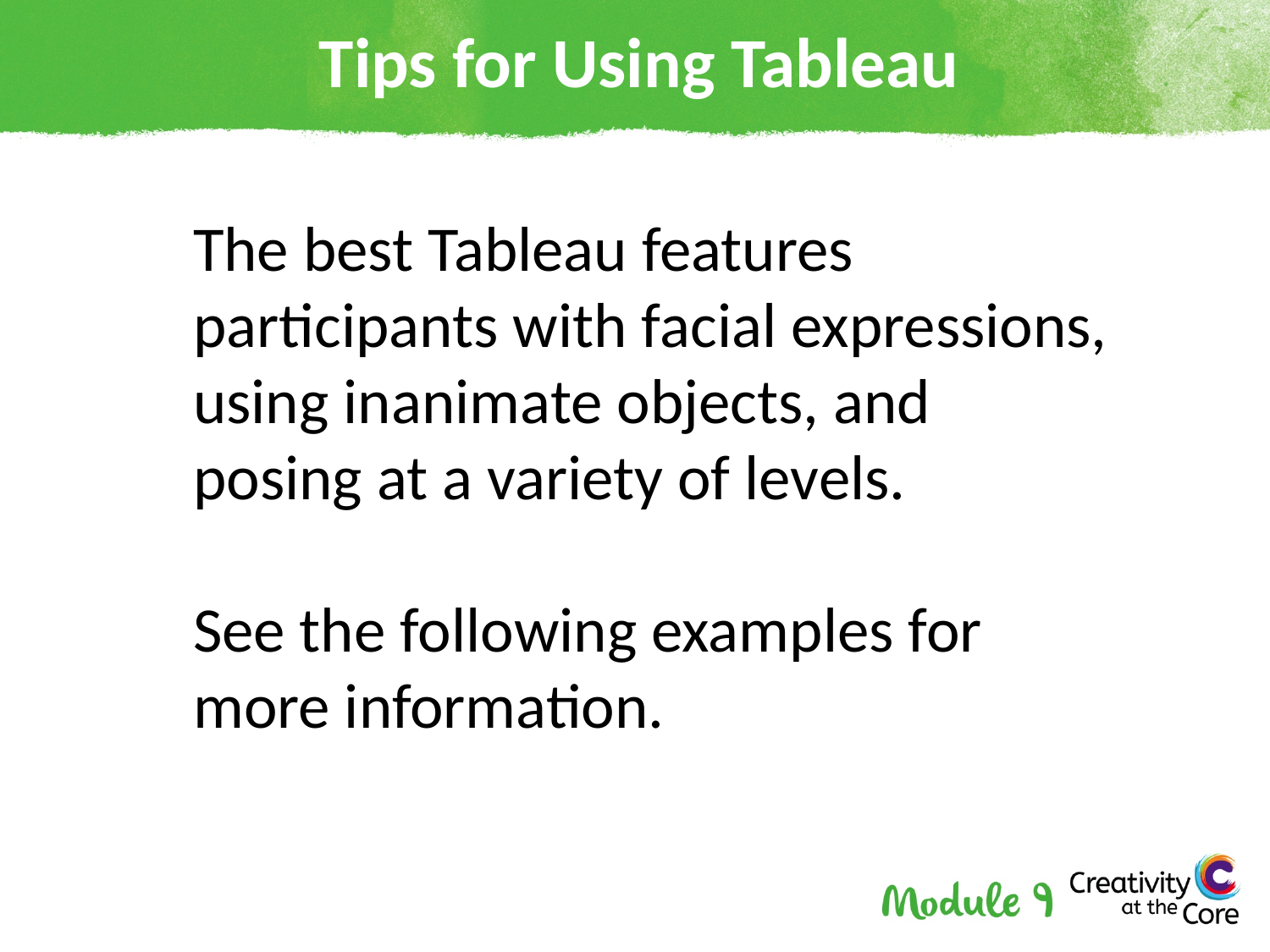

# Tips for Using Tableau
The best Tableau features participants with facial expressions, using inanimate objects, and posing at a variety of levels.

See the following examples for more information.